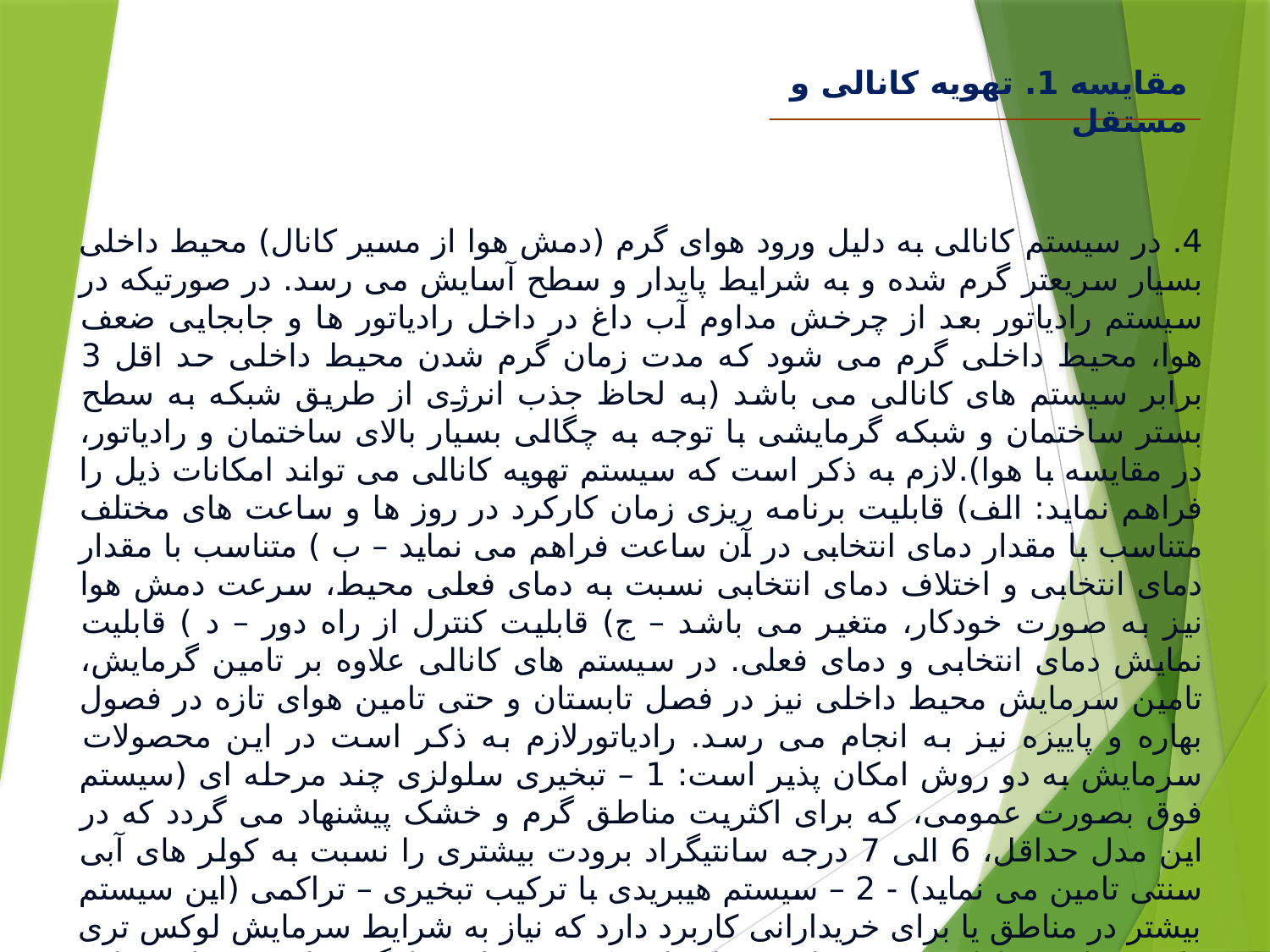

مقایسه 1. تهویه کانالی و مستقل
4. در سیستم کانالی به دلیل ورود هوای گرم (دمش هوا از مسیر کانال) محیط داخلی بسیار سریعتر گرم شده و به شرایط پایدار و سطح آسایش می رسد. در صورتیکه در سیستم رادیاتور بعد از چرخش مداوم آب داغ در داخل رادیاتور ها و جابجایی ضعف هوا، محیط داخلی گرم می شود که مدت زمان گرم شدن محیط داخلی حد اقل 3 برابر سیستم های کانالی می باشد (به لحاظ جذب انرژی از طریق شبکه به سطح بستر ساختمان و شبکه گرمایشی با توجه به چگالی بسیار بالای ساختمان و رادیاتور، در مقایسه با هوا).لازم به ذکر است که سیستم تهویه کانالی می تواند امکانات ذیل را فراهم نماید: الف) قابلیت برنامه ریزی زمان کارکرد در روز ها و ساعت های مختلف متناسب با مقدار دمای انتخابی در آن ساعت فراهم می نماید – ب ) متناسب با مقدار دمای انتخابی و اختلاف دمای انتخابی نسبت به دمای فعلی محیط، سرعت دمش هوا نیز به صورت خودکار، متغیر می باشد – ج) قابلیت کنترل از راه دور – د ) قابلیت نمایش دمای انتخابی و دمای فعلی. در سیستم های کانالی علاوه بر تامین گرمایش، تامین سرمایش محیط داخلی نیز در فصل تابستان و حتی تامین هوای تازه در فصول بهاره و پاییزه نیز به انجام می رسد. رادیاتورلازم به ذکر است در این محصولات سرمایش به دو روش امکان پذیر است: 1 – تبخیری سلولزی چند مرحله ای (سیستم فوق بصورت عمومی، که برای اکثریت مناطق گرم و خشک پیشنهاد می گردد که در این مدل حداقل، 6 الی 7 درجه سانتیگراد برودت بیشتری را نسبت به کولر های آبی سنتی تامین می نماید) - 2 – سیستم هیبریدی با ترکیب تبخیری – تراکمی (این سیستم بیشتر در مناطق یا برای خریدارانی کاربرد دارد که نیاز به شرایط سرمایش لوکس تری دارند و یا در مناطق نیمه مرطوب قرار دارند که به منظور جلوگیری از هزینه ای مداوم انرژی در سیستم تراکمی (گازی)، در این سیستم ها، در اکثریت ماه ها و روز های گرم تابستان سیستم در حالت تبخیری با مصرف بسیار پایین انرژی کار می کند و فقط در برخی از روز های فوق العاده گرم سال و به مدت بسیار کوتاهی در حالت تراکمی کار می کند).